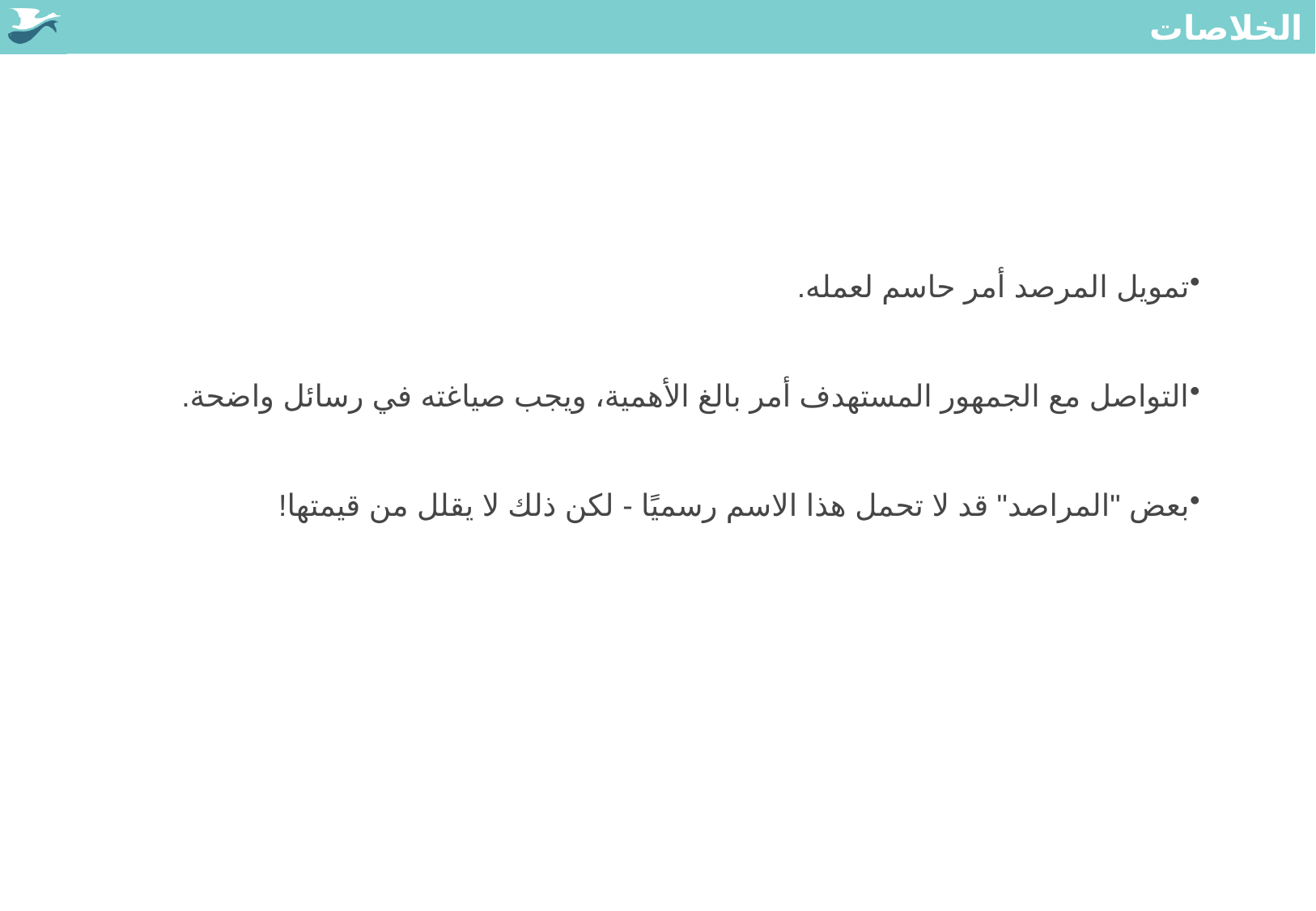

# الخلاصات
تمويل المرصد أمر حاسم لعمله.
التواصل مع الجمهور المستهدف أمر بالغ الأهمية، ويجب صياغته في رسائل واضحة.
بعض "المراصد" قد لا تحمل هذا الاسم رسميًا - لكن ذلك لا يقلل من قيمتها!